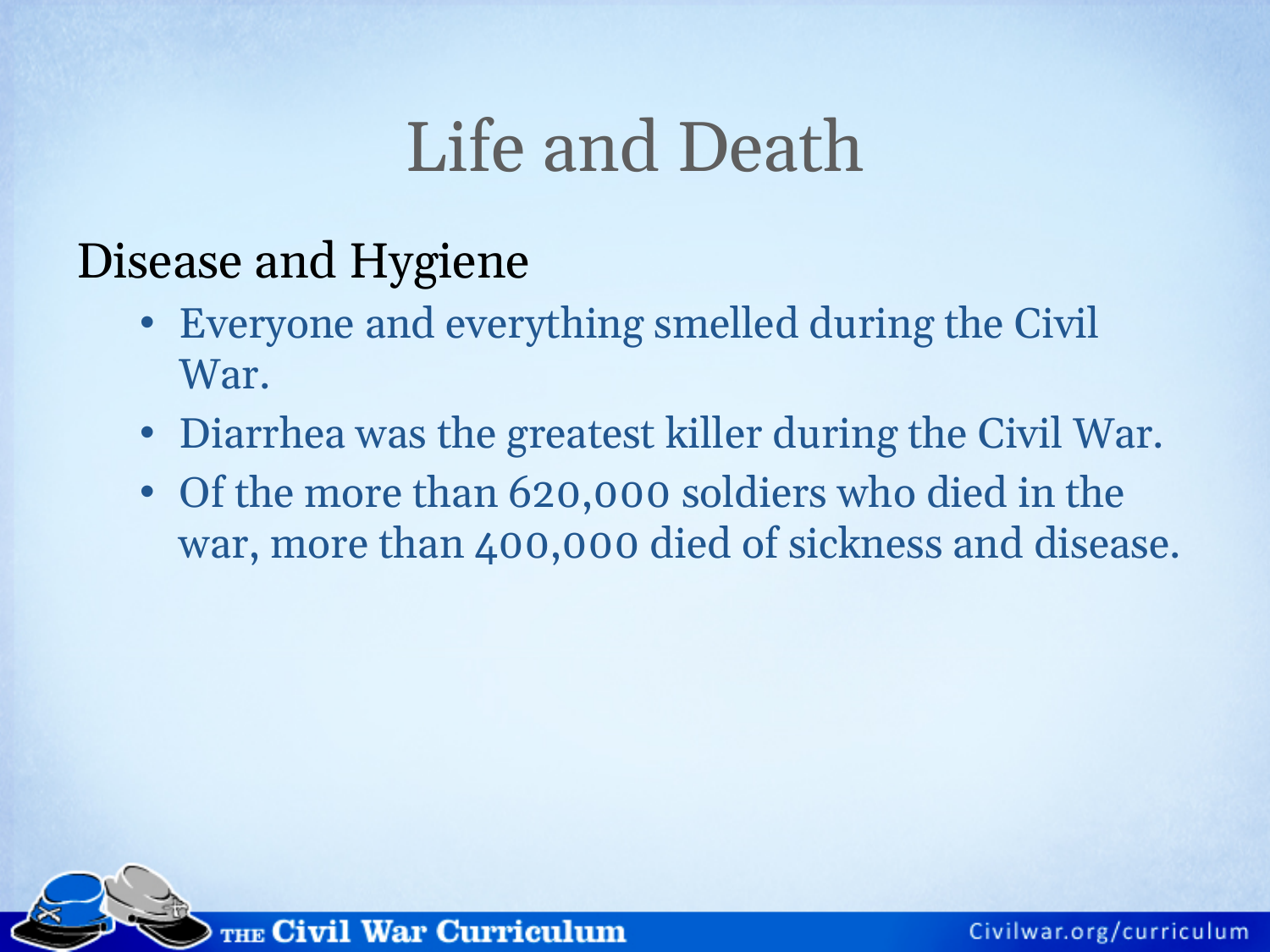

# Life and Death
Disease and Hygiene
Everyone and everything smelled during the Civil War.
Diarrhea was the greatest killer during the Civil War.
Of the more than 620,000 soldiers who died in the war, more than 400,000 died of sickness and disease.